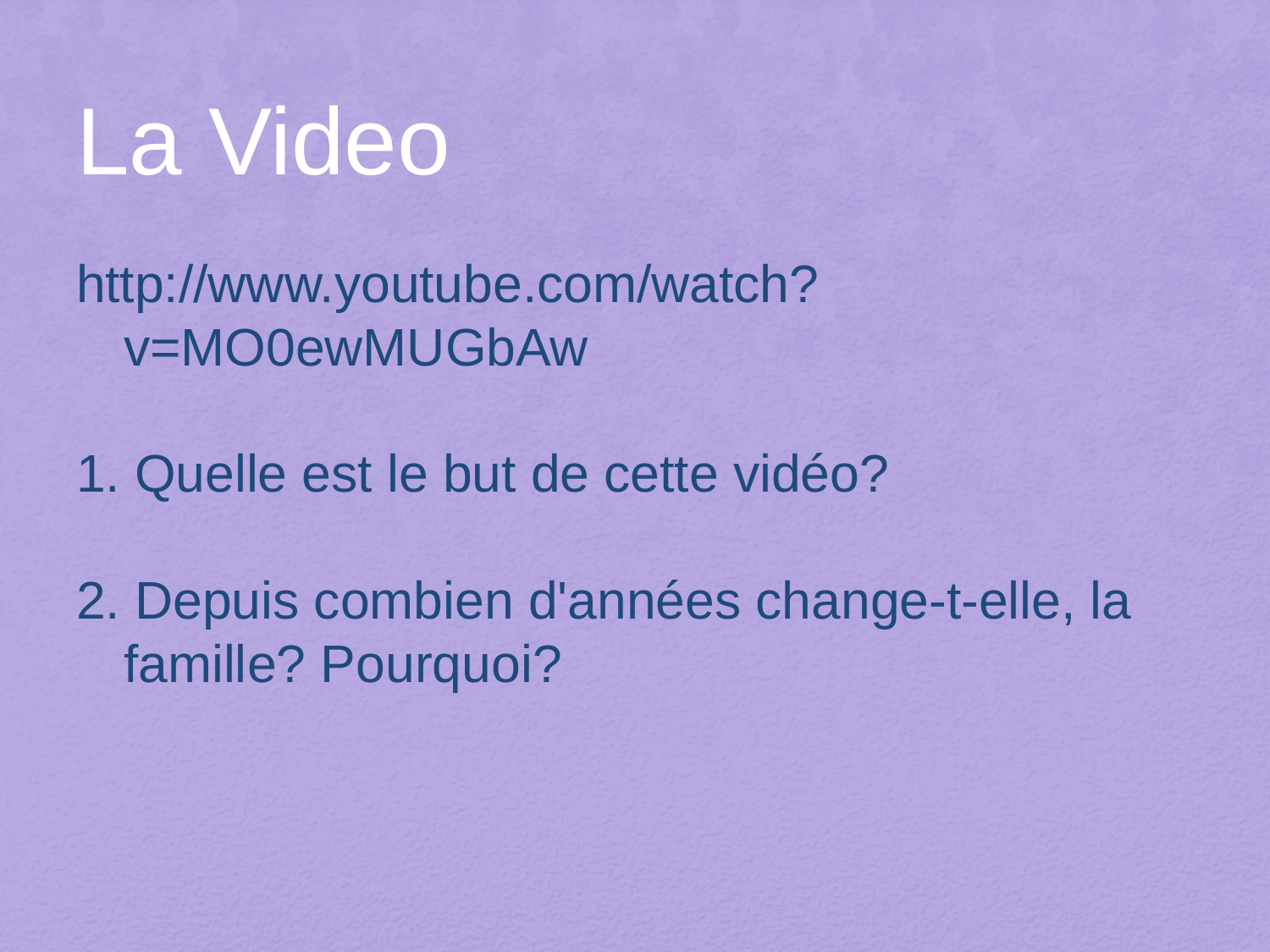

# La Video
http://www.youtube.com/watch?v=MO0ewMUGbAw

1. Quelle est le but de cette vidéo?

2. Depuis combien d'années change-t-elle, la famille? Pourquoi?